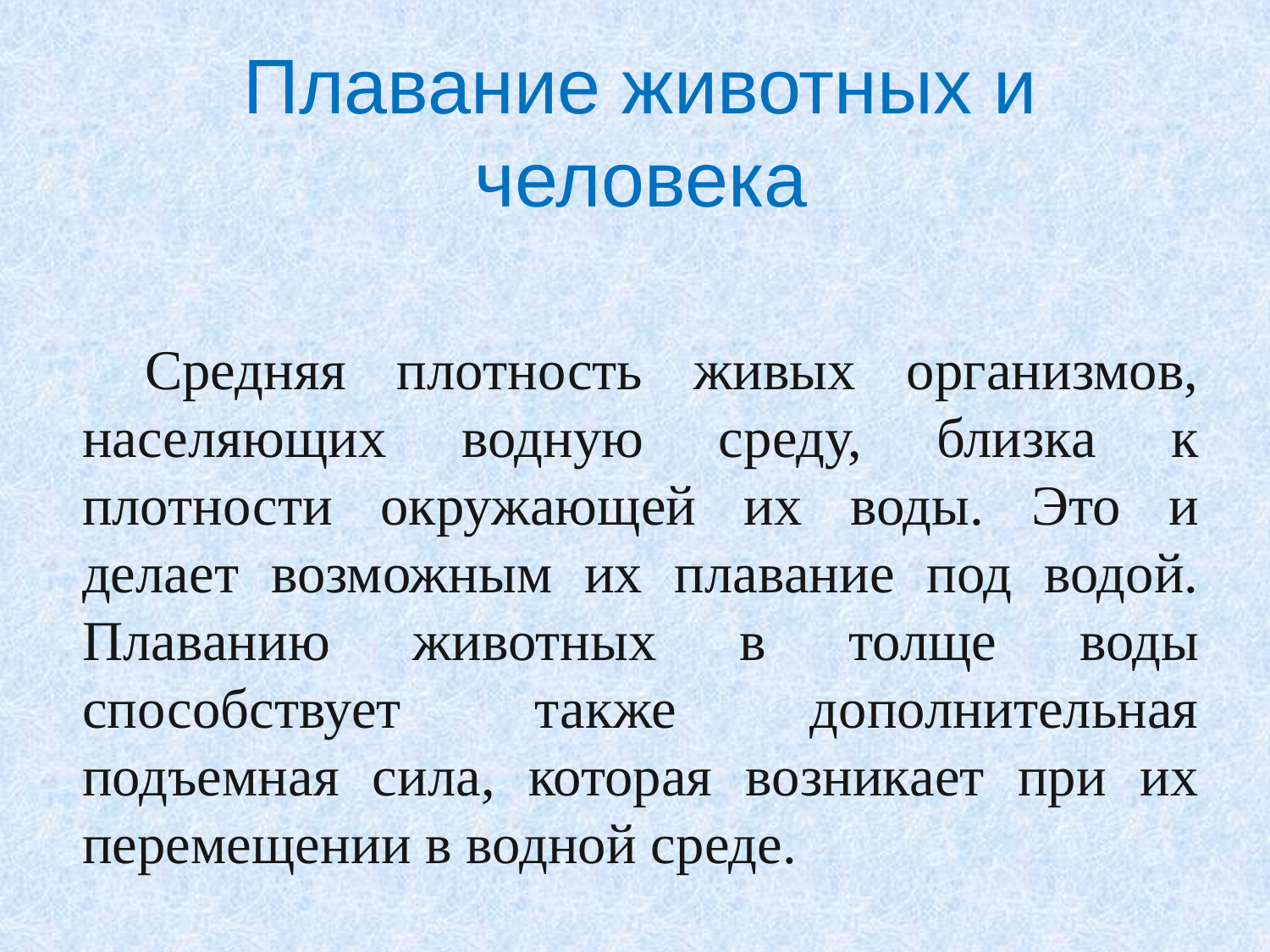

# Плавание животных и человека
Средняя плотность живых организмов, населяющих водную среду, близка к плотности окружающей их воды. Это и делает возможным их плавание под водой. Плаванию животных в толще воды способствует также дополнительная подъемная сила, которая возникает при их перемещении в водной среде.